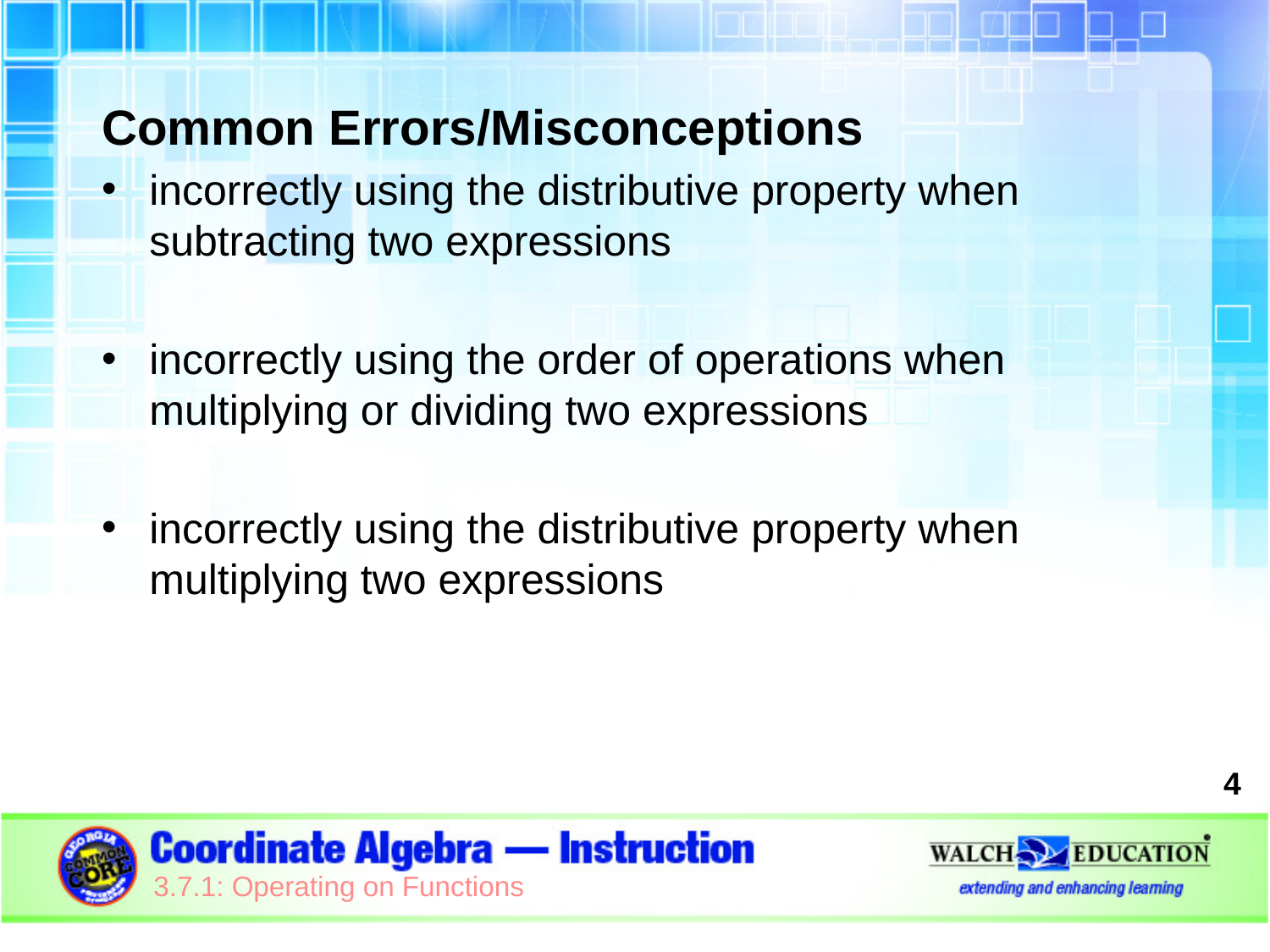

Common Errors/Misconceptions
incorrectly using the distributive property when subtracting two expressions

incorrectly using the order of operations when multiplying or dividing two expressions

incorrectly using the distributive property when multiplying two expressions

4
3.7.1: Operating on Functions